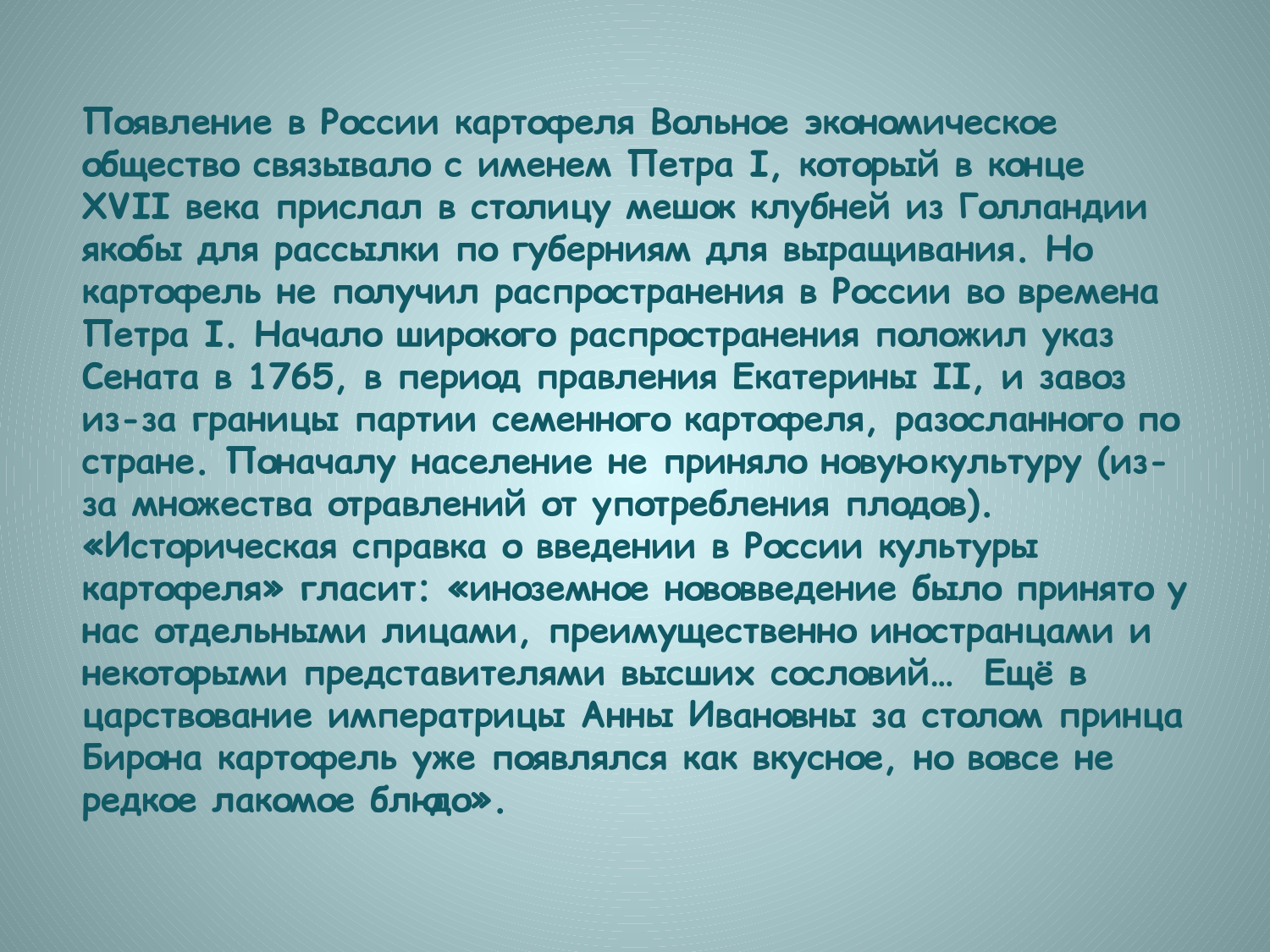

Появление в России картофеля Вольное экономическое общество связывало с именем Петра I, который в конце XVII века прислал в столицу мешок клубней из Голландии якобы для рассылки по губерниям для выращивания. Но картофель не получил распространения в России во времена Петра I. Начало широкого распространения положил указ Сената в 1765, в период правления Екатерины II, и завоз из-за границы партии семенного картофеля, разосланного по стране. Поначалу население не приняло новую культуру (из-за множества отравлений от употребления плодов). «Историческая справка о введении в России культуры картофеля» гласит: «иноземное нововведение было принято у нас отдельными лицами, преимущественно иностранцами и некоторыми представителями высших сословий…  Ещё в царствование императрицы Анны Ивановны за столом принца Бирона картофель уже появлялся как вкусное, но вовсе не редкое лакомое блюдо».